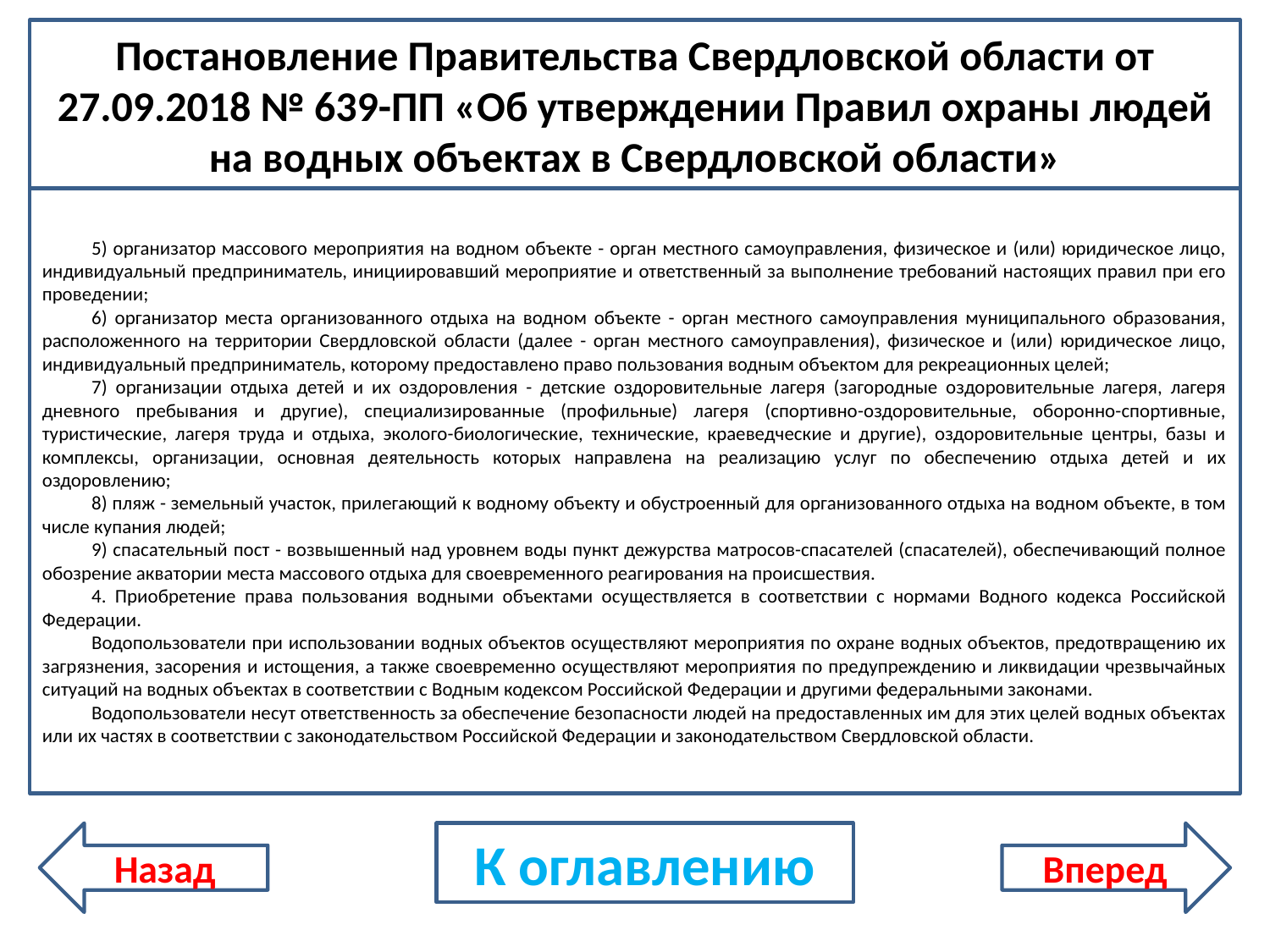

Постановление Правительства Свердловской области от 27.09.2018 № 639-ПП «Об утверждении Правил охраны людей на водных объектах в Свердловской области»
5) организатор массового мероприятия на водном объекте - орган местного самоуправления, физическое и (или) юридическое лицо, индивидуальный предприниматель, инициировавший мероприятие и ответственный за выполнение требований настоящих правил при его проведении;
6) организатор места организованного отдыха на водном объекте - орган местного самоуправления муниципального образования, расположенного на территории Свердловской области (далее - орган местного самоуправления), физическое и (или) юридическое лицо, индивидуальный предприниматель, которому предоставлено право пользования водным объектом для рекреационных целей;
7) организации отдыха детей и их оздоровления - детские оздоровительные лагеря (загородные оздоровительные лагеря, лагеря дневного пребывания и другие), специализированные (профильные) лагеря (спортивно-оздоровительные, оборонно-спортивные, туристические, лагеря труда и отдыха, эколого-биологические, технические, краеведческие и другие), оздоровительные центры, базы и комплексы, организации, основная деятельность которых направлена на реализацию услуг по обеспечению отдыха детей и их оздоровлению;
8) пляж - земельный участок, прилегающий к водному объекту и обустроенный для организованного отдыха на водном объекте, в том числе купания людей;
9) спасательный пост - возвышенный над уровнем воды пункт дежурства матросов-спасателей (спасателей), обеспечивающий полное обозрение акватории места массового отдыха для своевременного реагирования на происшествия.
4. Приобретение права пользования водными объектами осуществляется в соответствии с нормами Водного кодекса Российской Федерации.
Водопользователи при использовании водных объектов осуществляют мероприятия по охране водных объектов, предотвращению их загрязнения, засорения и истощения, а также своевременно осуществляют мероприятия по предупреждению и ликвидации чрезвычайных ситуаций на водных объектах в соответствии с Водным кодексом Российской Федерации и другими федеральными законами.
Водопользователи несут ответственность за обеспечение безопасности людей на предоставленных им для этих целей водных объектах или их частях в соответствии с законодательством Российской Федерации и законодательством Свердловской области.
Назад
К оглавлению
Вперед